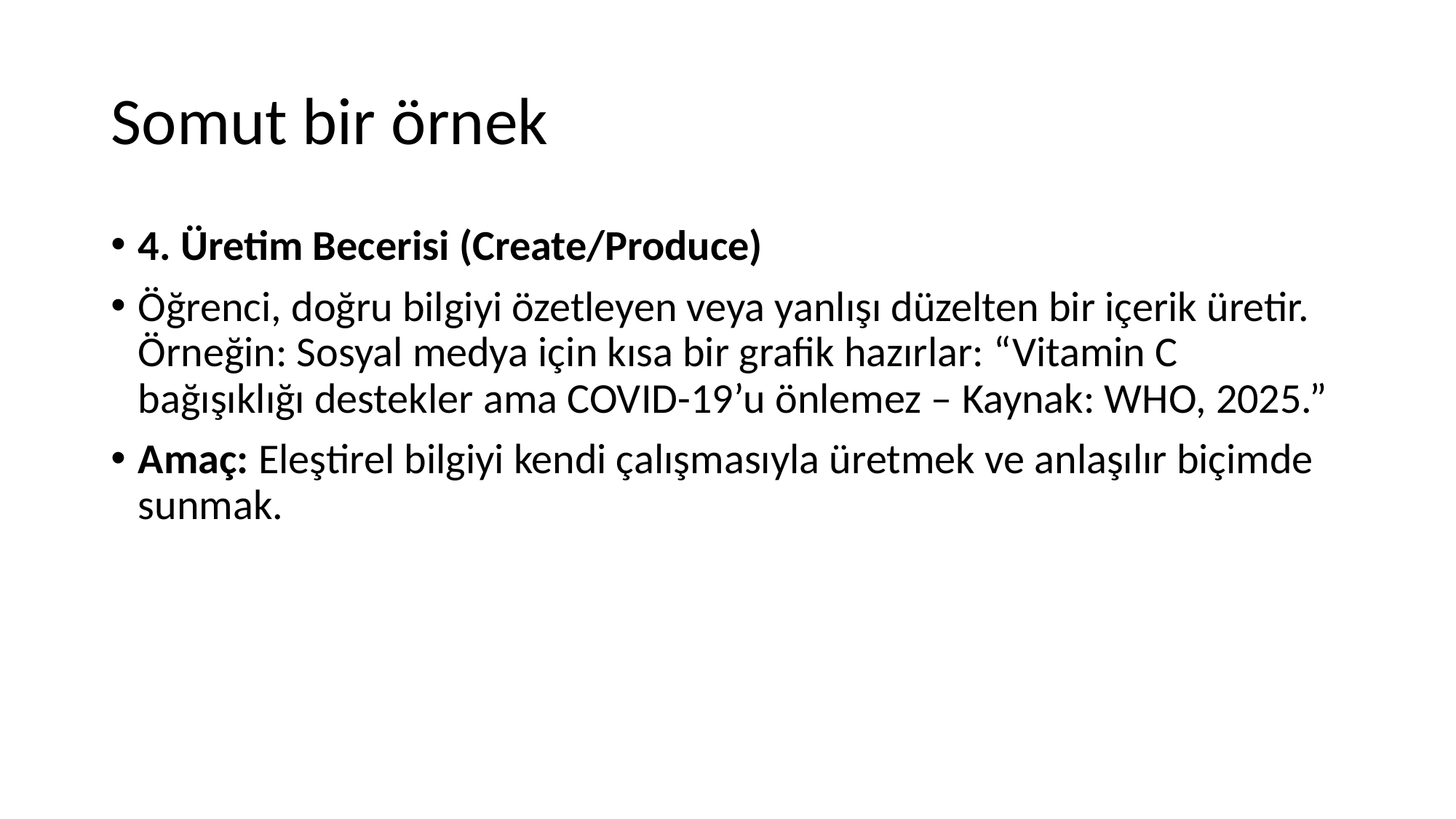

# Somut bir örnek
4. Üretim Becerisi (Create/Produce)
Öğrenci, doğru bilgiyi özetleyen veya yanlışı düzelten bir içerik üretir. Örneğin: Sosyal medya için kısa bir grafik hazırlar: “Vitamin C bağışıklığı destekler ama COVID-19’u önlemez – Kaynak: WHO, 2025.”
Amaç: Eleştirel bilgiyi kendi çalışmasıyla üretmek ve anlaşılır biçimde sunmak.